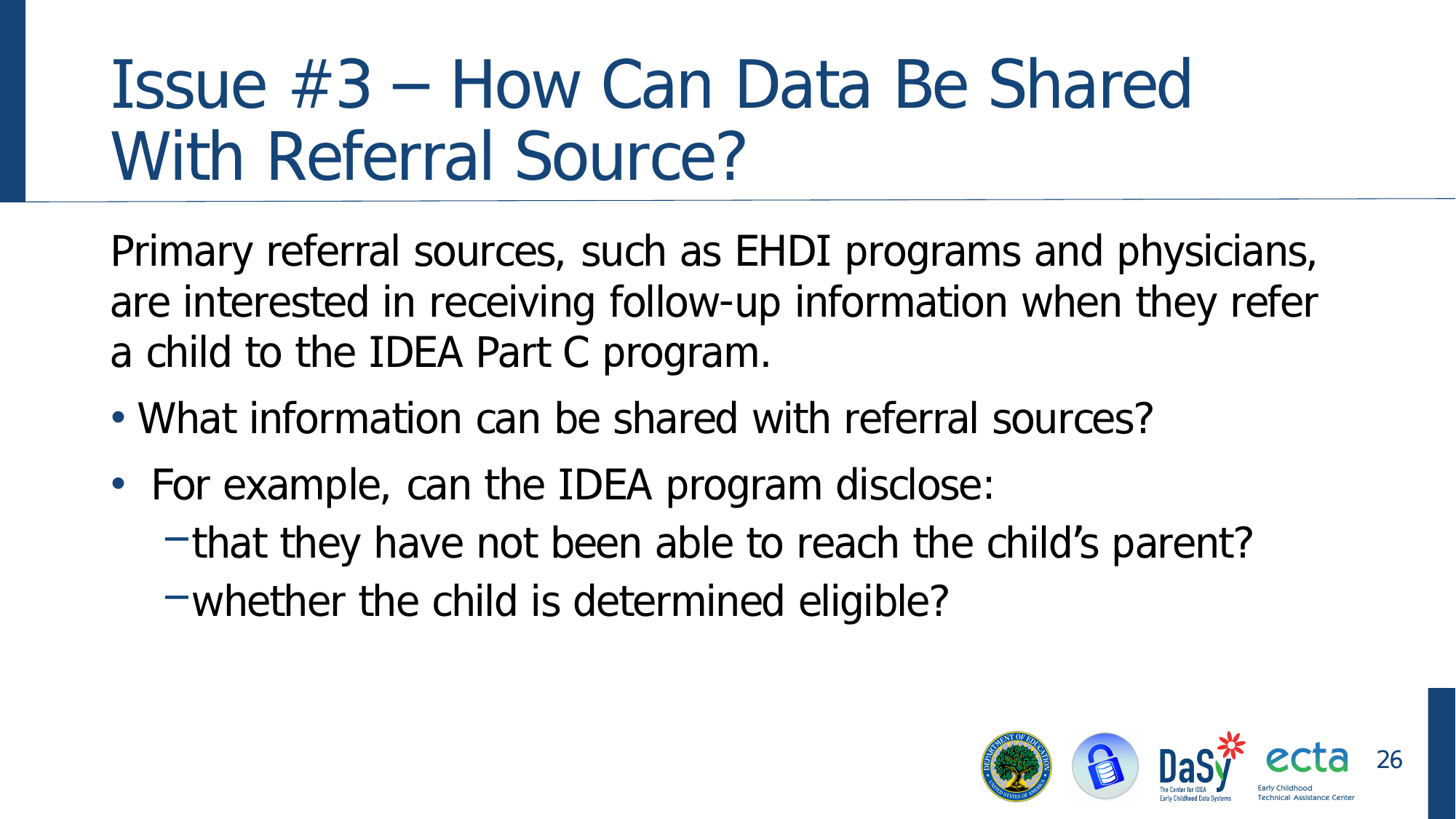

# Issue #3 – How Can Data Be Shared With Referral Source?
Primary referral sources, such as EHDI programs and physicians, are interested in receiving follow-up information when they refer a child to the IDEA Part C program.
What information can be shared with referral sources?
 For example, can the IDEA program disclose:
that they have not been able to reach the child’s parent?
whether the child is determined eligible?